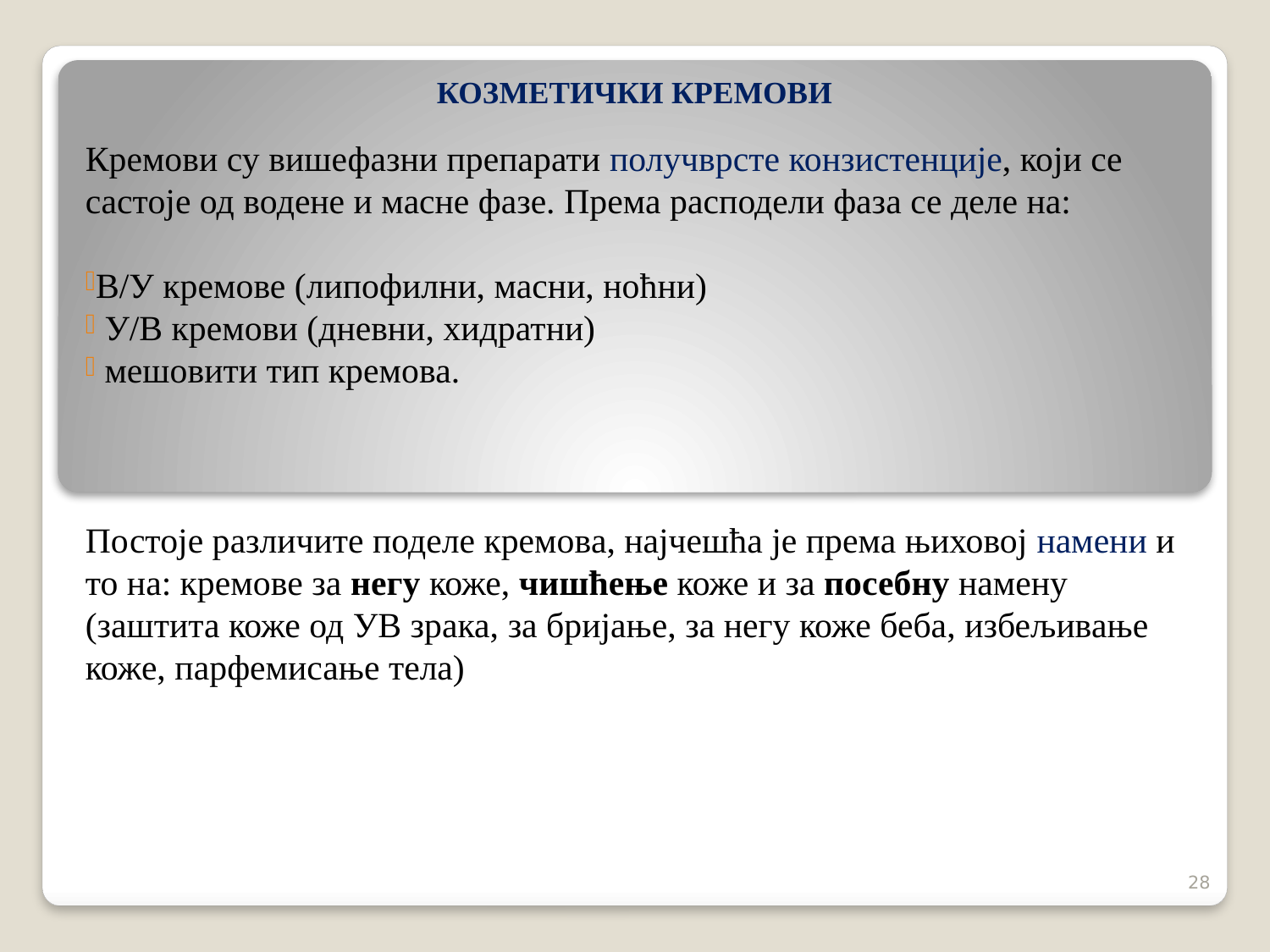

# КОЗМЕТИЧКИ КРЕМОВИ
Кремови су вишефазни препарати получврсте конзистенције, који се састоје од водене и масне фазе. Према расподели фаза се деле на:

В/У кремове (липофилни, масни, ноћни)
 У/В кремови (дневни, хидратни)
 мешовити тип кремова.

Постоје различите поделе кремова, најчешћа је према њиховој намени и то на: кремове за негу коже, чишћење коже и за посебну намену (заштита коже од УВ зрака, за бријање, за негу коже беба, избељивање коже, парфемисање тела)
28